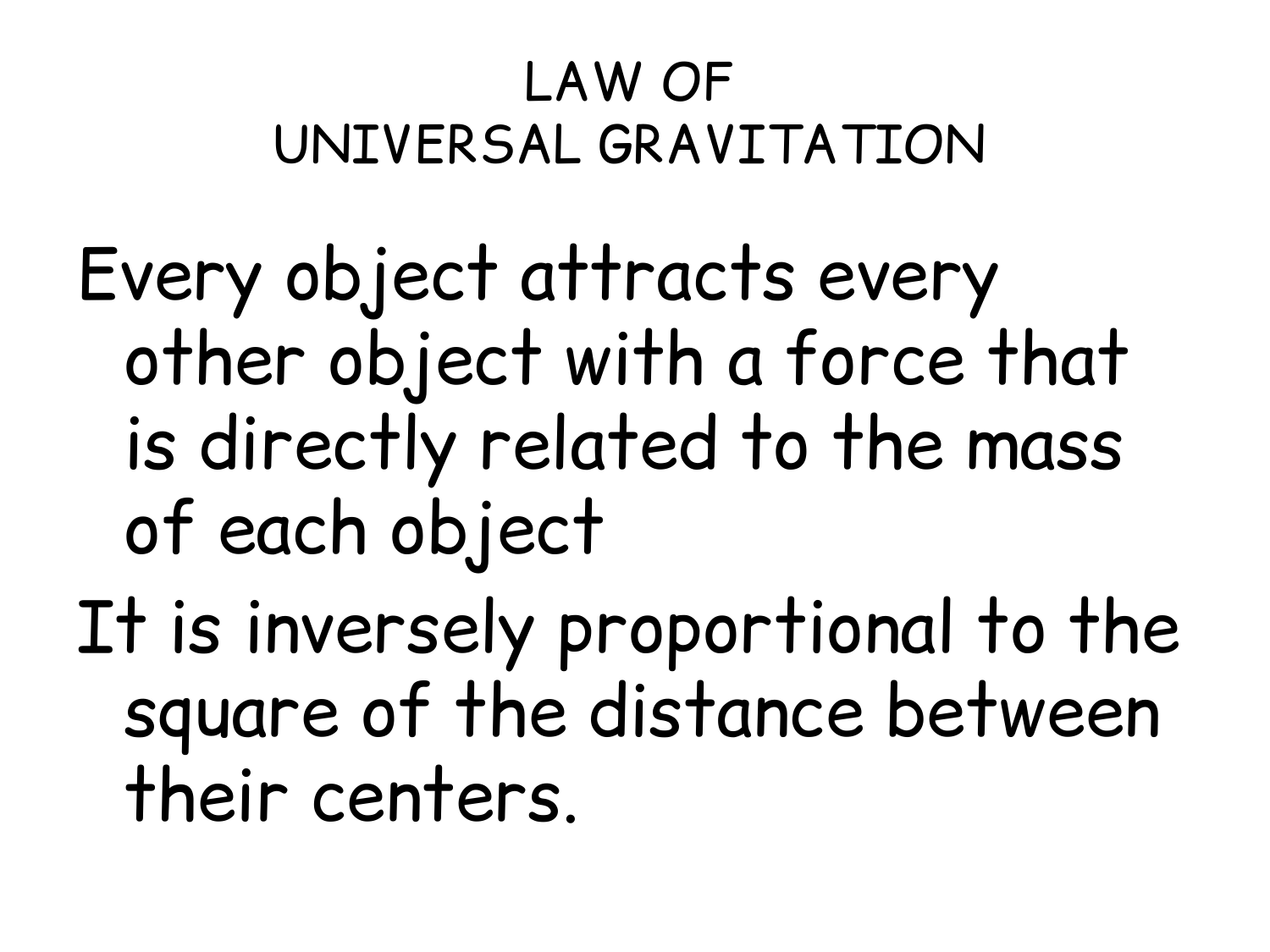

# LAW OF UNIVERSAL GRAVITATION
Every object attracts every other object with a force that is directly related to the mass of each object
It is inversely proportional to the square of the distance between their centers.